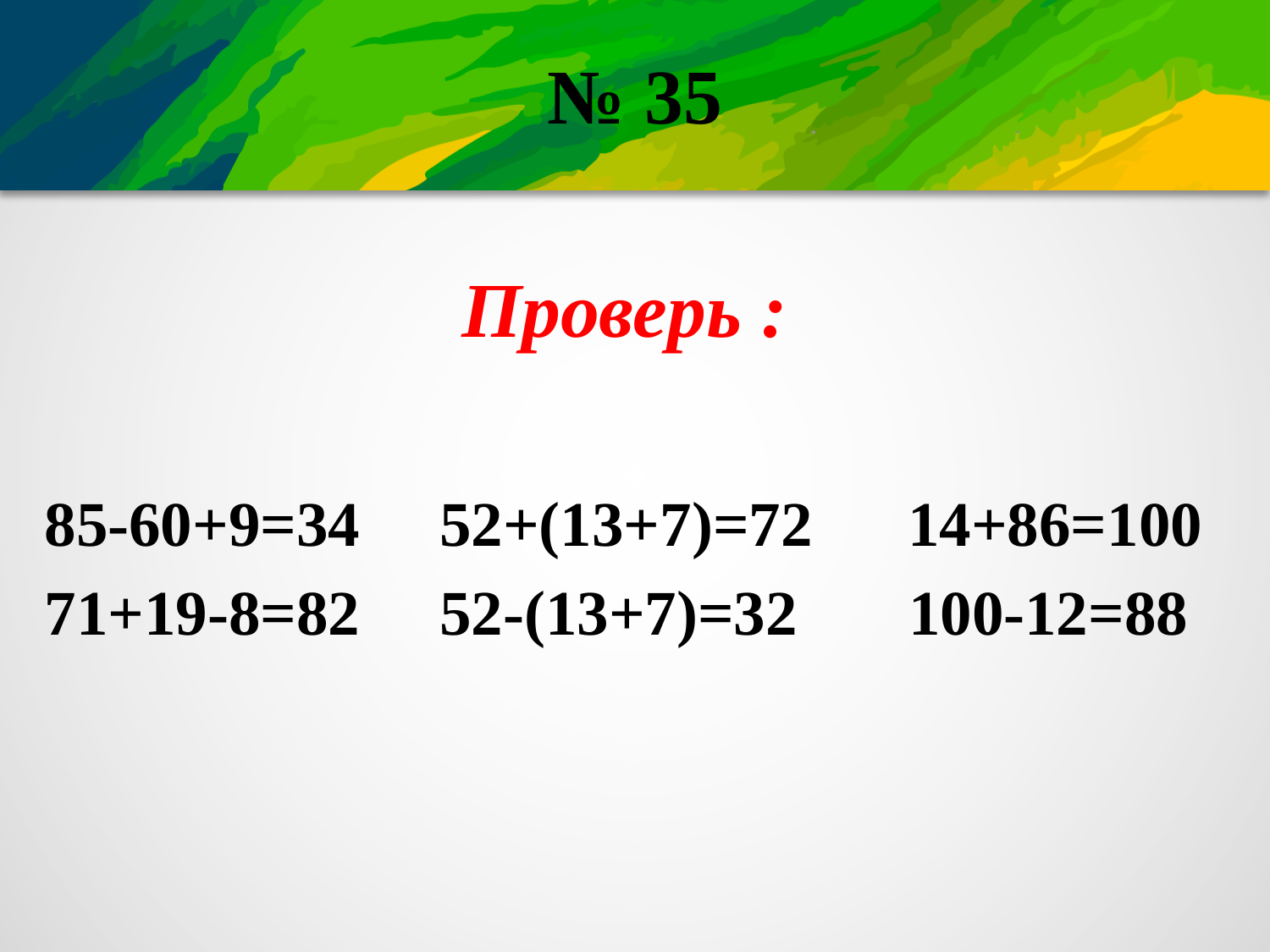

# № 35
Проверь :
85-60+9=34     52+(13+7)=72      14+86=100
71+19-8=82     52-(13+7)=32       100-12=88